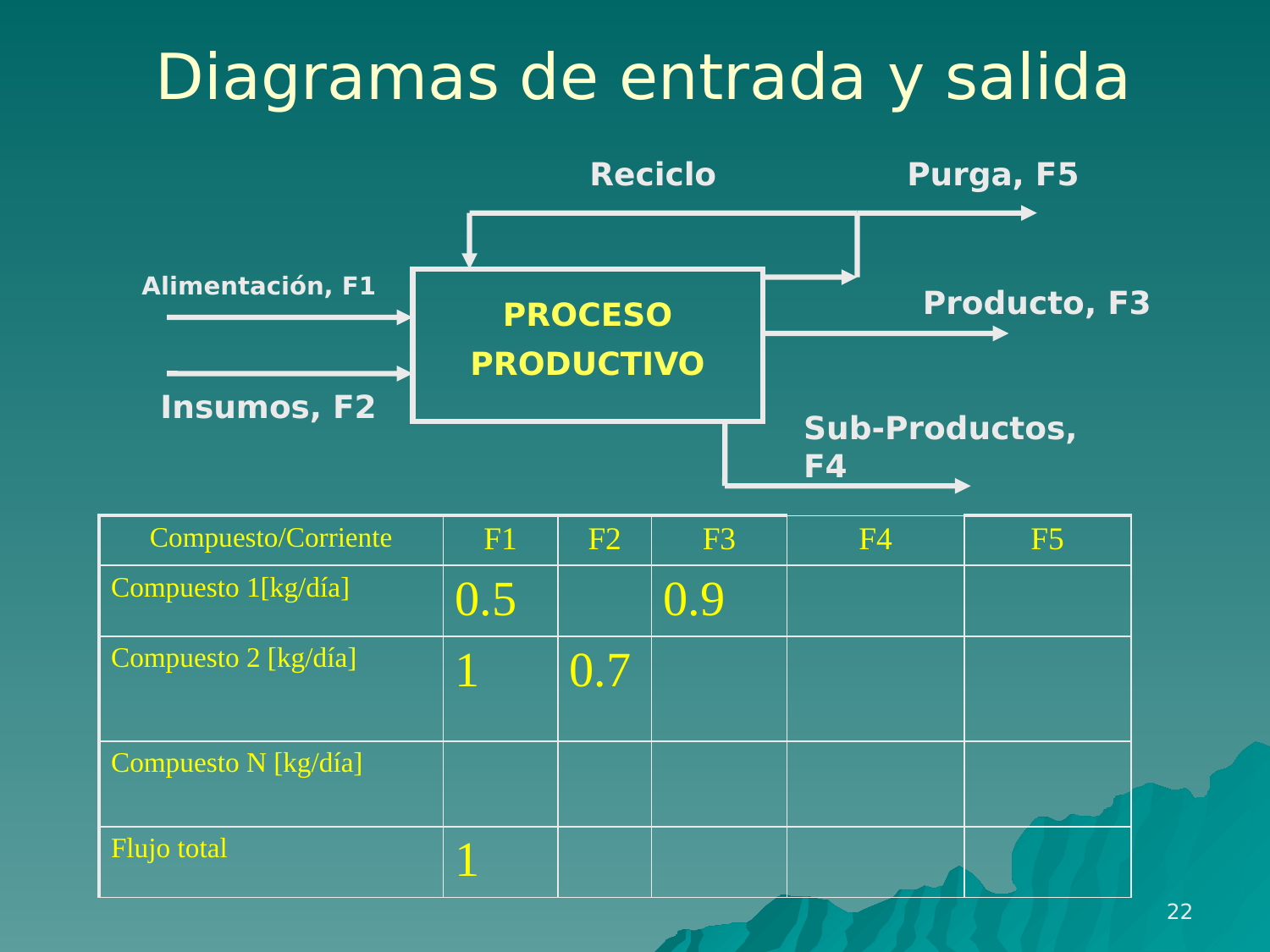

Diagramas de entrada y salida

Reciclo
Purga, F5

Alimentación, F1

Producto, F3
PROCESO
PRODUCTIVO

Insumos, F2

Sub-Productos, F4

| Compuesto/Corriente | F1 | F2 | F3 | F4 | F5 |
| --- | --- | --- | --- | --- | --- |
| Compuesto 1[kg/día] | 0.5 |  | 0.9 |  |  |
| Compuesto 2 [kg/día] | 1 | 0.7 |  |  |  |
| Compuesto N [kg/día] |  |  |  |  |  |
| Flujo total | 1 |  |  |  |  |
22